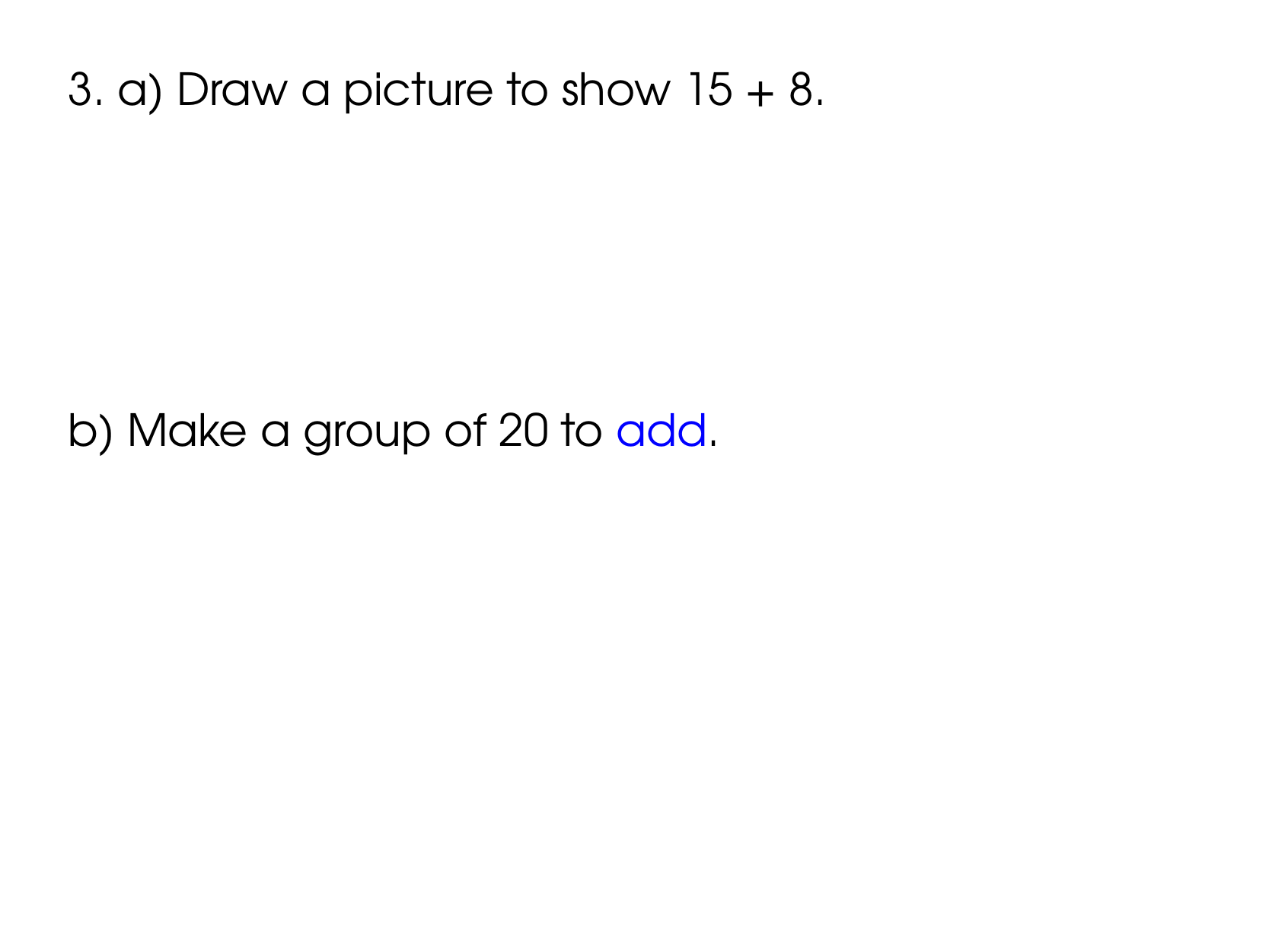

3. a) Draw a picture to show 15 + 8.
b) Make a group of 20 to add.